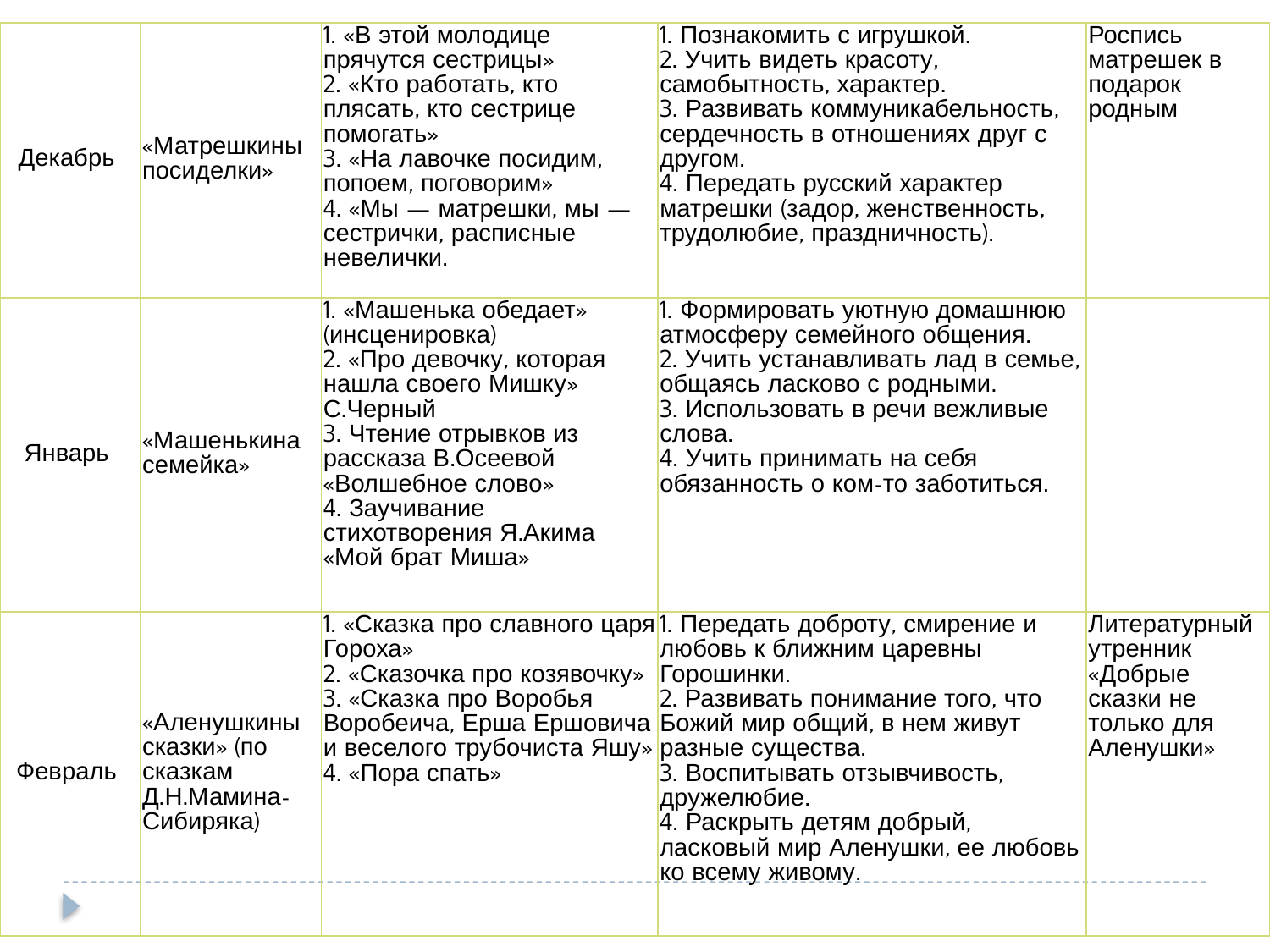

| Декабрь | «Матрешкины посиделки» | 1. «В этой молодице прячутся сестрицы» 2. «Кто работать, кто плясать, кто сестрице помогать» 3. «На лавочке посидим, попоем, поговорим» 4. «Мы — матрешки, мы — сестрички, расписные невелички. | 1. Познакомить с игрушкой. 2. Учить видеть красоту, самобытность, характер. 3. Развивать коммуникабельность, сердечность в отношениях друг с другом. 4. Передать русский характер матрешки (задор, женственность, трудолюбие, праздничность). | Роспись матрешек в подарок родным |
| --- | --- | --- | --- | --- |
| Январь | «Машенькина семейка» | 1. «Машенька обедает» (инсценировка) 2. «Про девочку, которая нашла своего Мишку» С.Черный 3. Чтение отрывков из рассказа В.Осеевой «Волшебное слово» 4. Заучивание стихотворения Я.Акима «Мой брат Миша» | 1. Формировать уютную домашнюю атмосферу семейного общения. 2. Учить устанавливать лад в семье, общаясь ласково с родными. 3. Использовать в речи вежливые слова. 4. Учить принимать на себя обязанность о ком-то заботиться. |  |
| Февраль | «Аленушкины сказки» (по сказкам Д.Н.Мамина-Сибиряка) | 1. «Сказка про славного царя Гороха» 2. «Сказочка про козявочку» 3. «Сказка про Воробья Воробеича, Ерша Ершовича и веселого трубочиста Яшу» 4. «Пора спать» | 1. Передать доброту, смирение и любовь к ближним царевны Горошинки. 2. Развивать понимание того, что Божий мир общий, в нем живут разные существа. 3. Воспитывать отзывчивость, дружелюбие. 4. Раскрыть детям добрый, ласковый мир Аленушки, ее любовь ко всему живому. | Литературный утренник «Добрые сказки не только для Аленушки» |